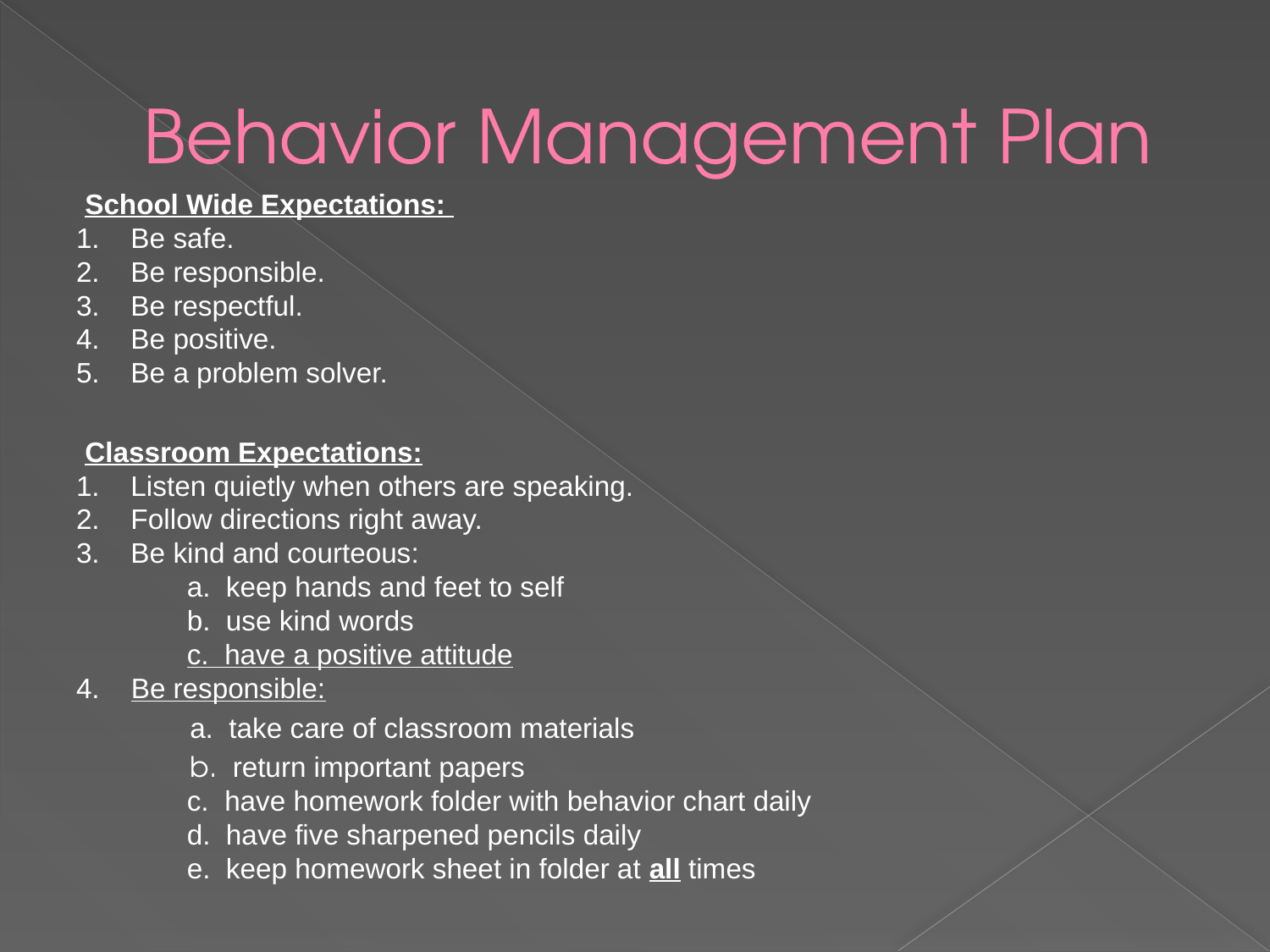

# Behavior Management Plan
School Wide Expectations:
1.    Be safe.
2.    Be responsible.
3.    Be respectful.
4.    Be positive.
5.    Be a problem solver.

Classroom Expectations:
1.    Listen quietly when others are speaking.
2.    Follow directions right away.
3.    Be kind and courteous:
             a.  keep hands and feet to self
             b.  use kind words
             c.  have a positive attitude
4.    Be responsible:
     a.  take care of classroom materials
     b.  return important papers
             c.  have homework folder with behavior chart daily
             d.  have five sharpened pencils daily
             e.  keep homework sheet in folder at all times